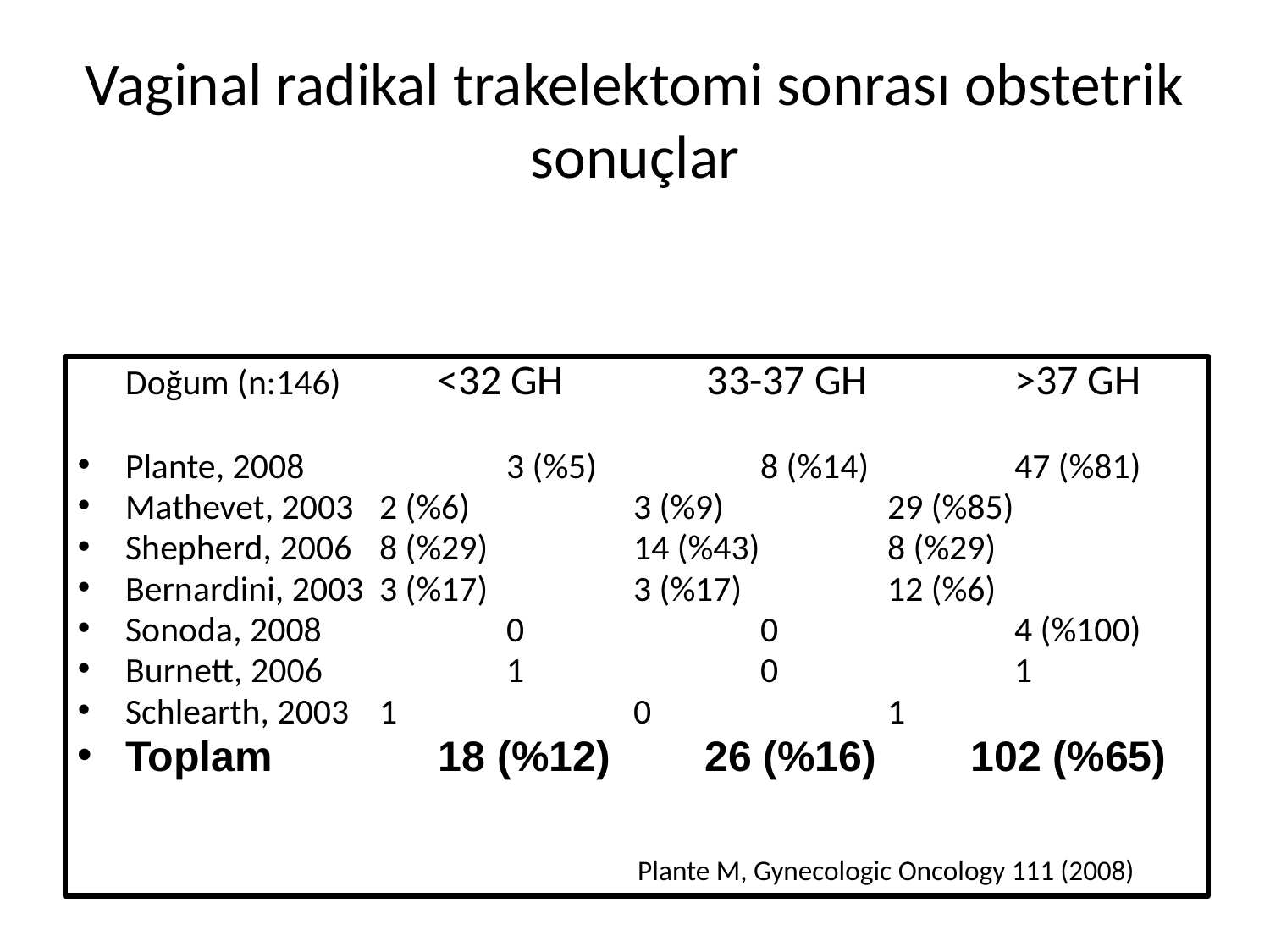

# Vaginal radikal trakelektomi sonrası obstetrik sonuçlar
	Doğum (n:146)            <32 GH               33-37 GH      	>37 GH

Plante, 2008		3 (%5)		8 (%14)		47 (%81)
Mathevet, 2003	2 (%6)		3 (%9)		29 (%85)
Shepherd, 2006	8 (%29)		14 (%43)	 	8 (%29)
Bernardini, 2003	3 (%17)		3 (%17)		12 (%6)
Sonoda, 2008		0		0		4 (%100)
Burnett, 2006		1		0		1
Schlearth, 2003	1		0		1
Toplam	     18 (%12)        26 (%16)        102 (%65)
Plante M, Gynecologic Oncology 111 (2008)